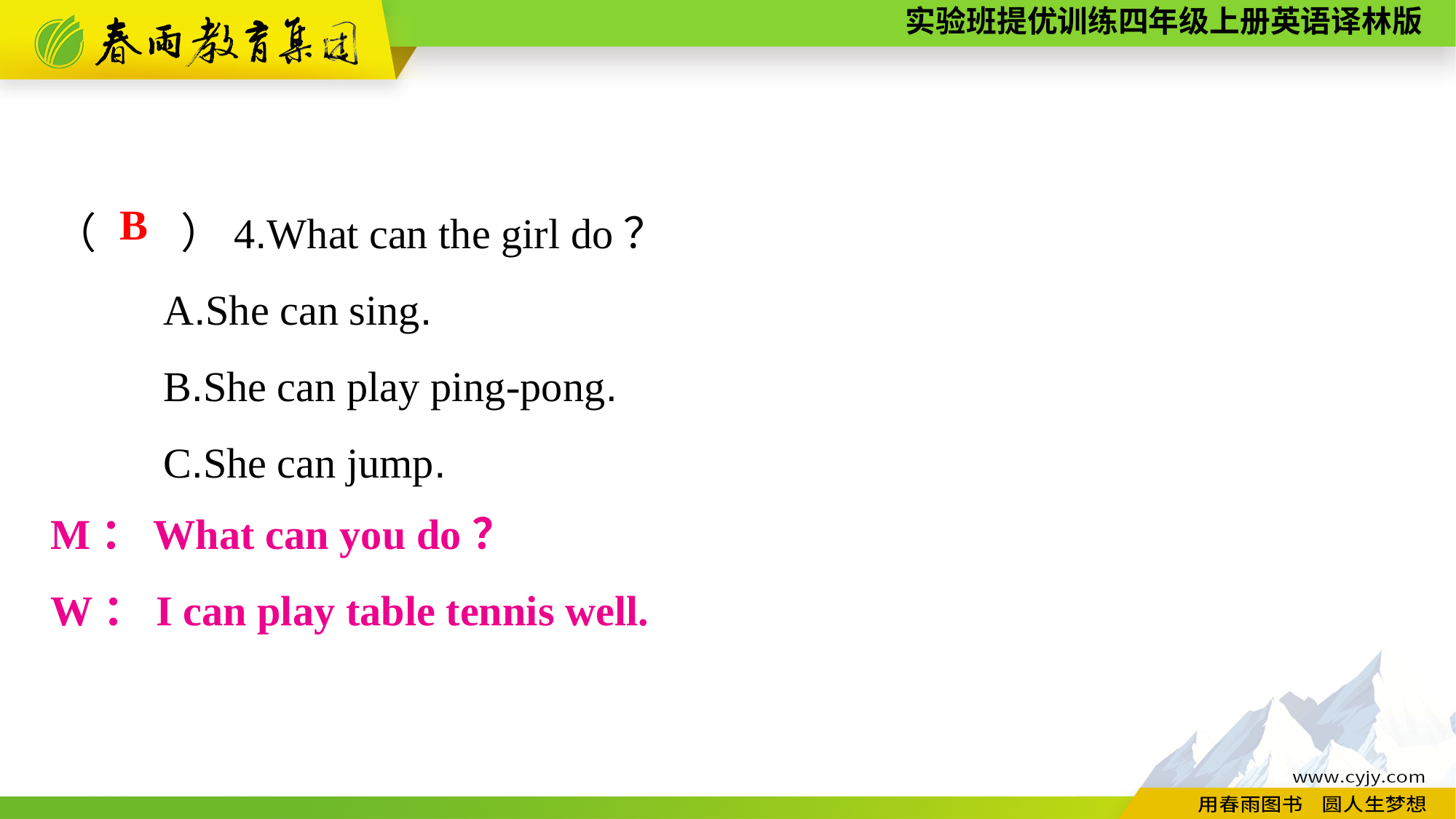

（　　）4.What can the girl do？
	A.She can sing.
	B.She can play ping-pong.
	C.She can jump.
B
M：What can you do？
W：I can play table tennis well.